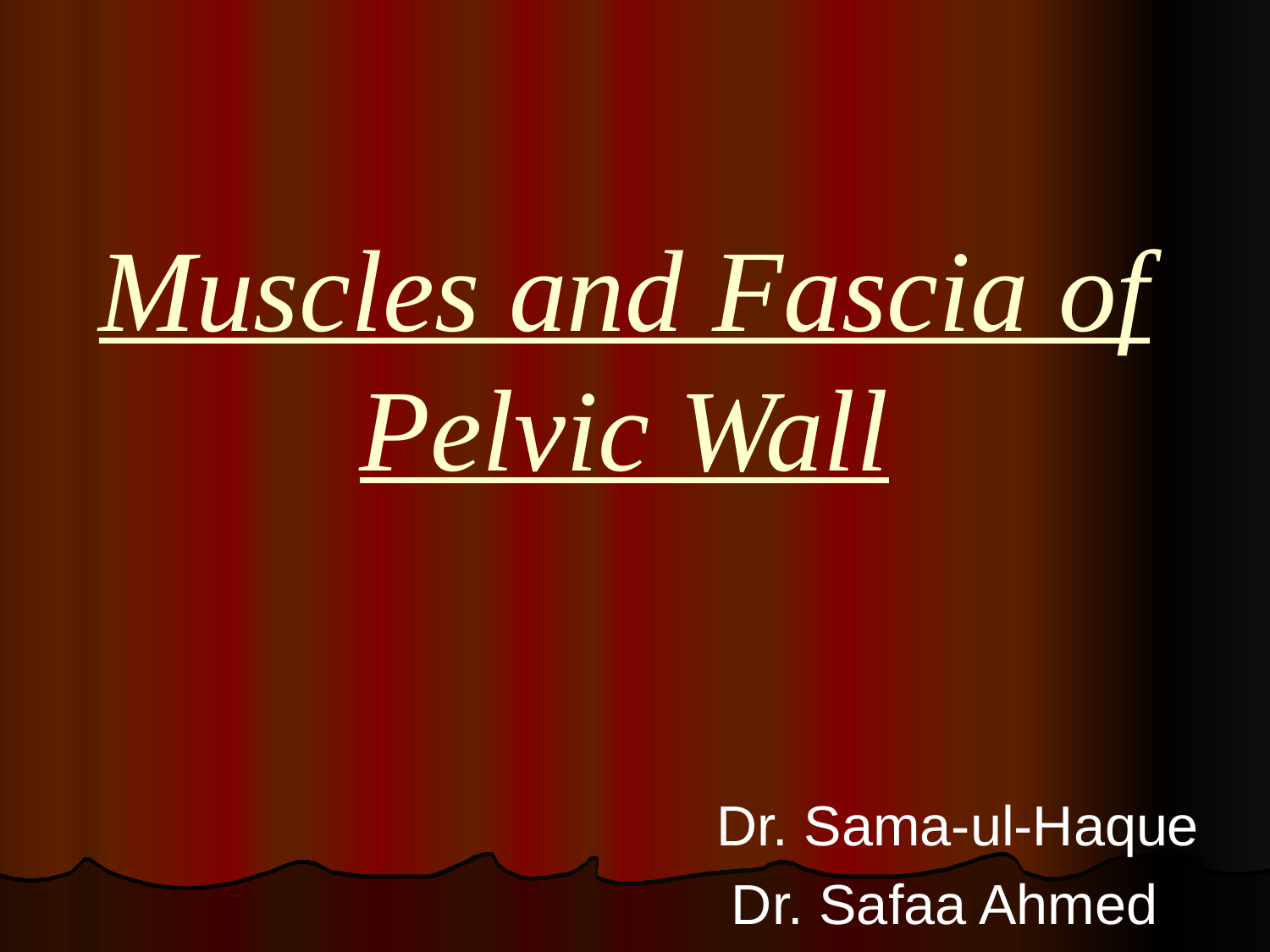

# Muscles and Fascia of Pelvic Wall
	Dr. Sama-ul-Haque
    Dr. Safaa Ahmed